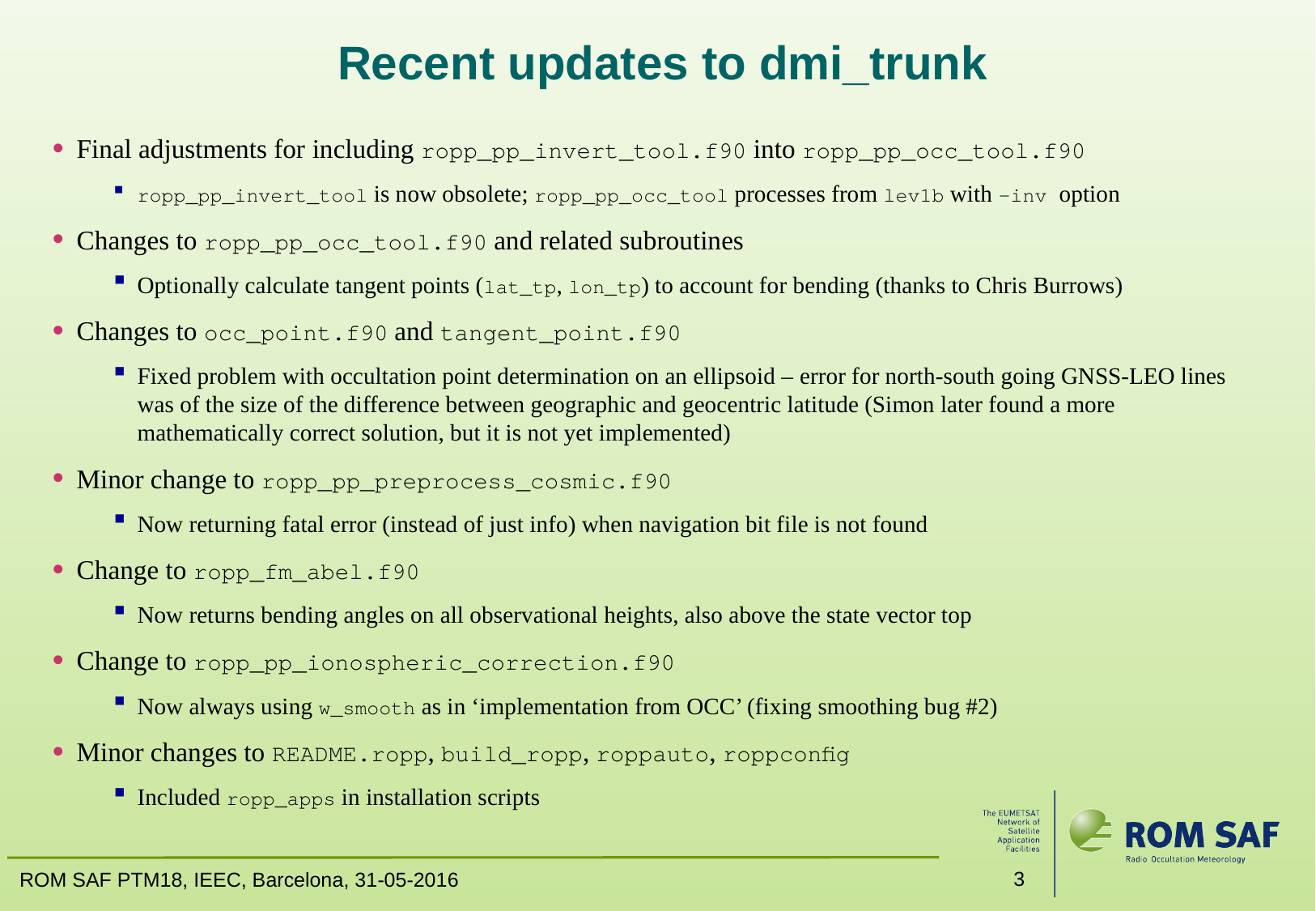

# Recent updates to dmi_trunk
Final adjustments for including ropp_pp_invert_tool.f90 into ropp_pp_occ_tool.f90
ropp_pp_invert_tool is now obsolete; ropp_pp_occ_tool processes from lev1b with -inv option
Changes to ropp_pp_occ_tool.f90 and related subroutines
Optionally calculate tangent points (lat_tp, lon_tp) to account for bending (thanks to Chris Burrows)
Changes to occ_point.f90 and tangent_point.f90
Fixed problem with occultation point determination on an ellipsoid – error for north-south going GNSS-LEO lines was of the size of the difference between geographic and geocentric latitude (Simon later found a more mathematically correct solution, but it is not yet implemented)
Minor change to ropp_pp_preprocess_cosmic.f90
Now returning fatal error (instead of just info) when navigation bit file is not found
Change to ropp_fm_abel.f90
Now returns bending angles on all observational heights, also above the state vector top
Change to ropp_pp_ionospheric_correction.f90
Now always using w_smooth as in ‘implementation from OCC’ (fixing smoothing bug #2)
Minor changes to README.ropp, build_ropp, roppauto, roppconfig
Included ropp_apps in installation scripts